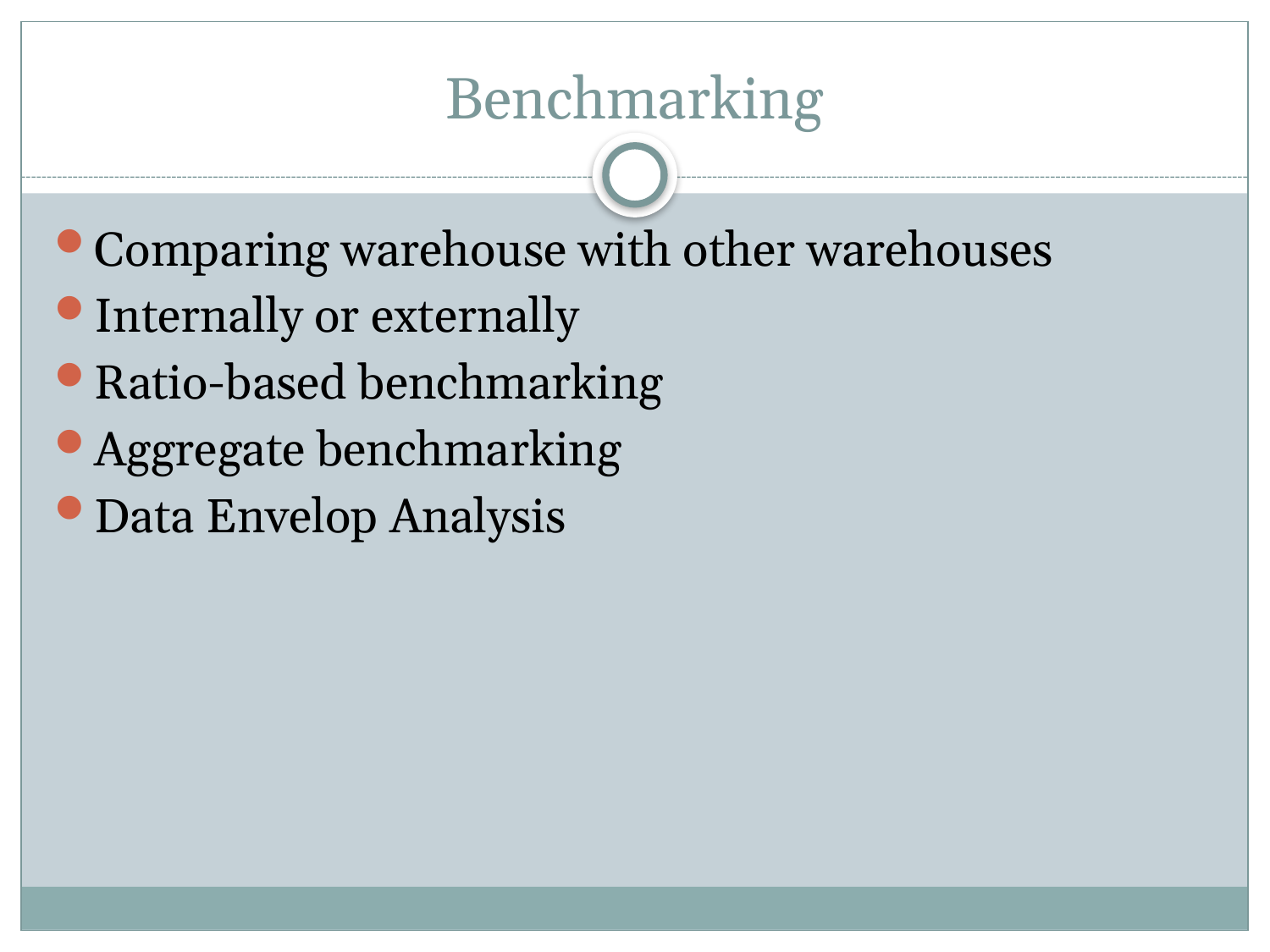

# Benchmarking
Comparing warehouse with other warehouses
Internally or externally
Ratio-based benchmarking
Aggregate benchmarking
Data Envelop Analysis